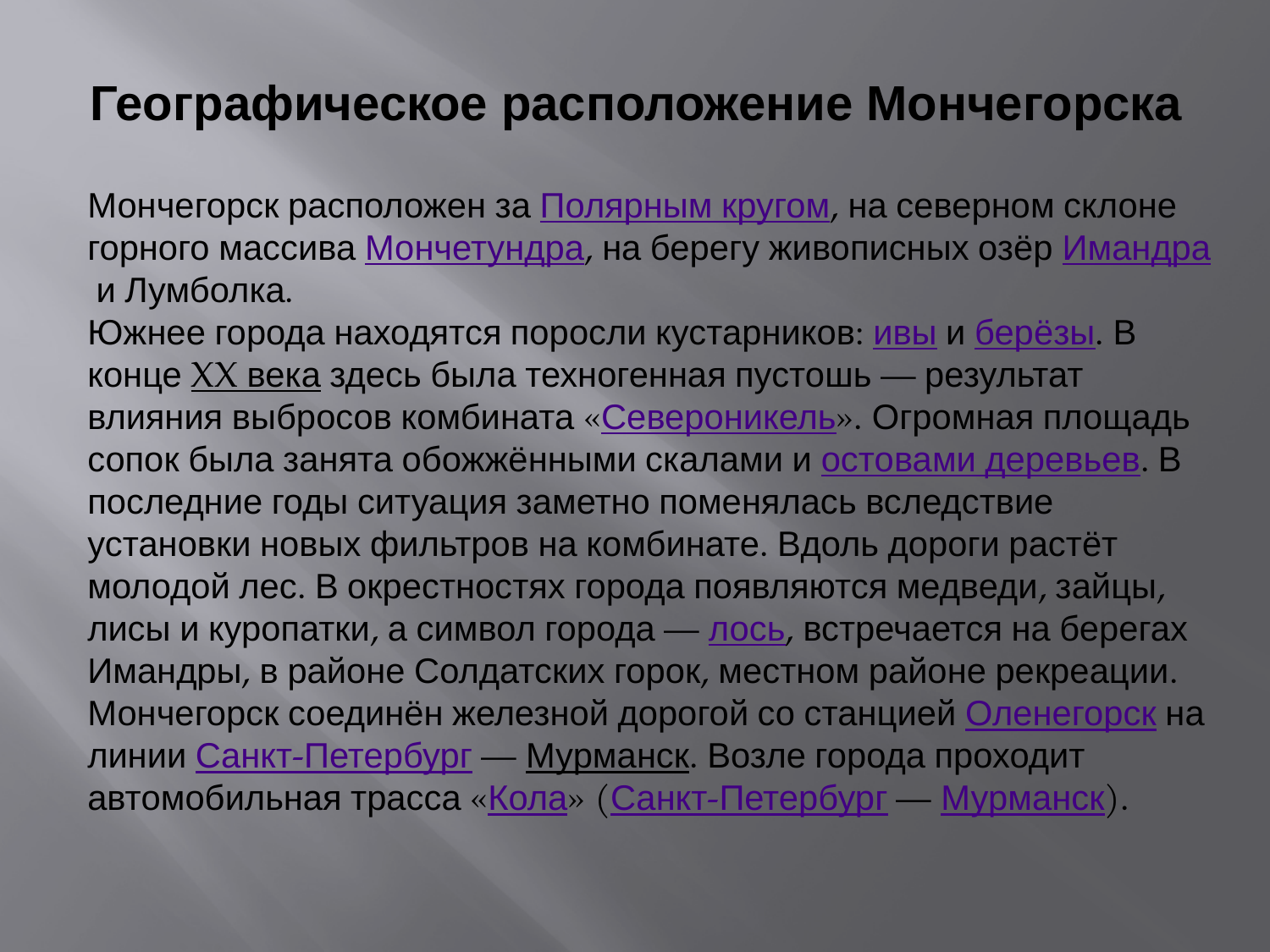

# Географическое расположение Мончегорска

Мончегорск расположен за Полярным кругом, на северном склоне горного массива Мончетундра, на берегу живописных озёр Имандра и Лумболка.
Южнее города находятся поросли кустарников: ивы и берёзы. В конце XX века здесь была техногенная пустошь — результат влияния выбросов комбината «Североникель». Огромная площадь сопок была занята обожжёнными скалами и остовами деревьев. В последние годы ситуация заметно поменялась вследствие установки новых фильтров на комбинате. Вдоль дороги растёт молодой лес. В окрестностях города появляются медведи, зайцы, лисы и куропатки, а символ города — лось, встречается на берегах Имандры, в районе Солдатских горок, местном районе рекреации.
Мончегорск соединён железной дорогой со станцией Оленегорск на линии Санкт-Петербург — Мурманск. Возле города проходит автомобильная трасса «Кола» (Санкт-Петербург — Мурманск).